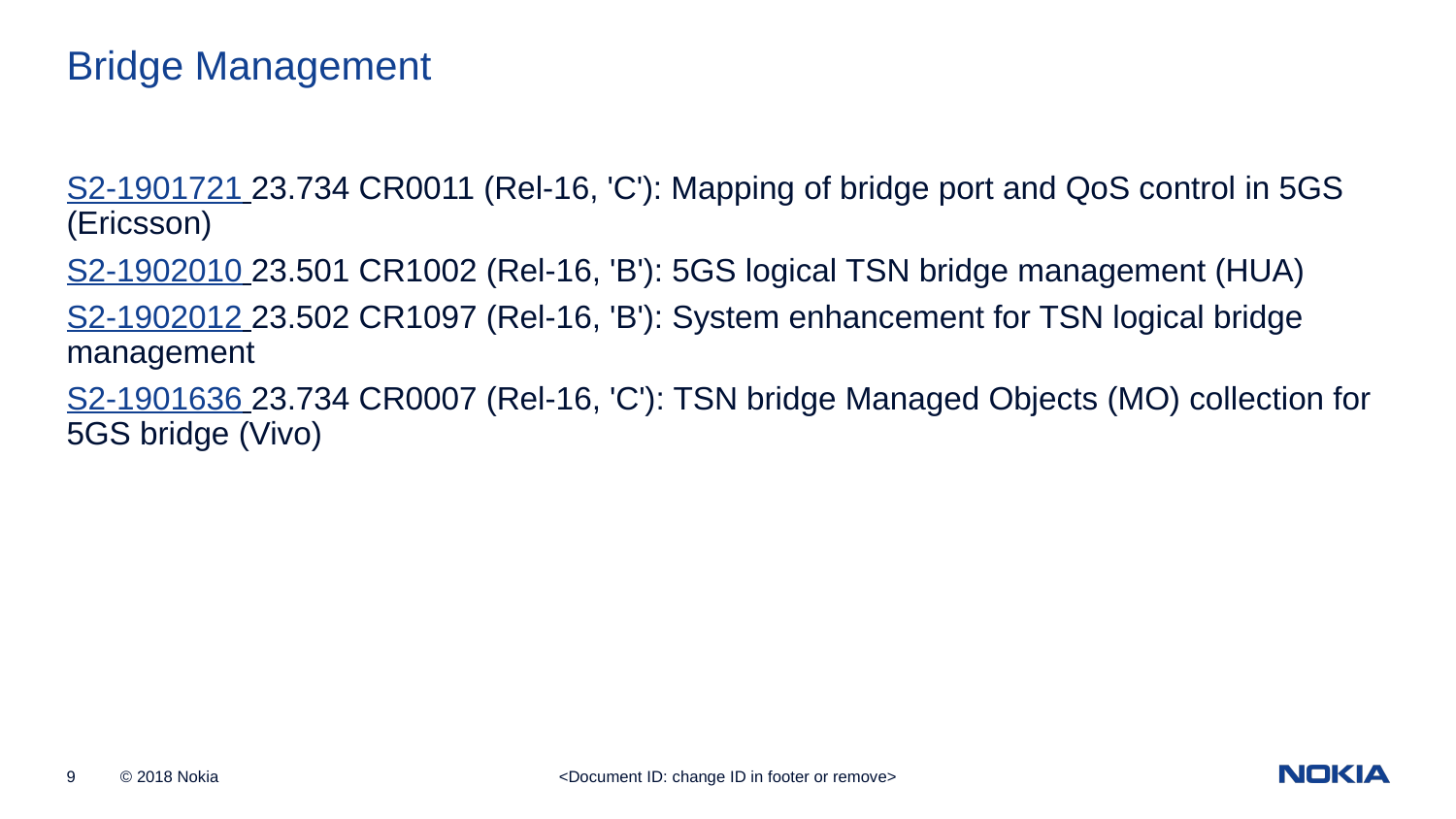

Bridge Management
S2-1901721 23.734 CR0011 (Rel-16, 'C'): Mapping of bridge port and QoS control in 5GS (Ericsson)
S2-1902010 23.501 CR1002 (Rel-16, 'B'): 5GS logical TSN bridge management (HUA)
S2-1902012 23.502 CR1097 (Rel-16, 'B'): System enhancement for TSN logical bridge management
S2-1901636 23.734 CR0007 (Rel-16, 'C'): TSN bridge Managed Objects (MO) collection for 5GS bridge (Vivo)

<Document ID: change ID in footer or remove>